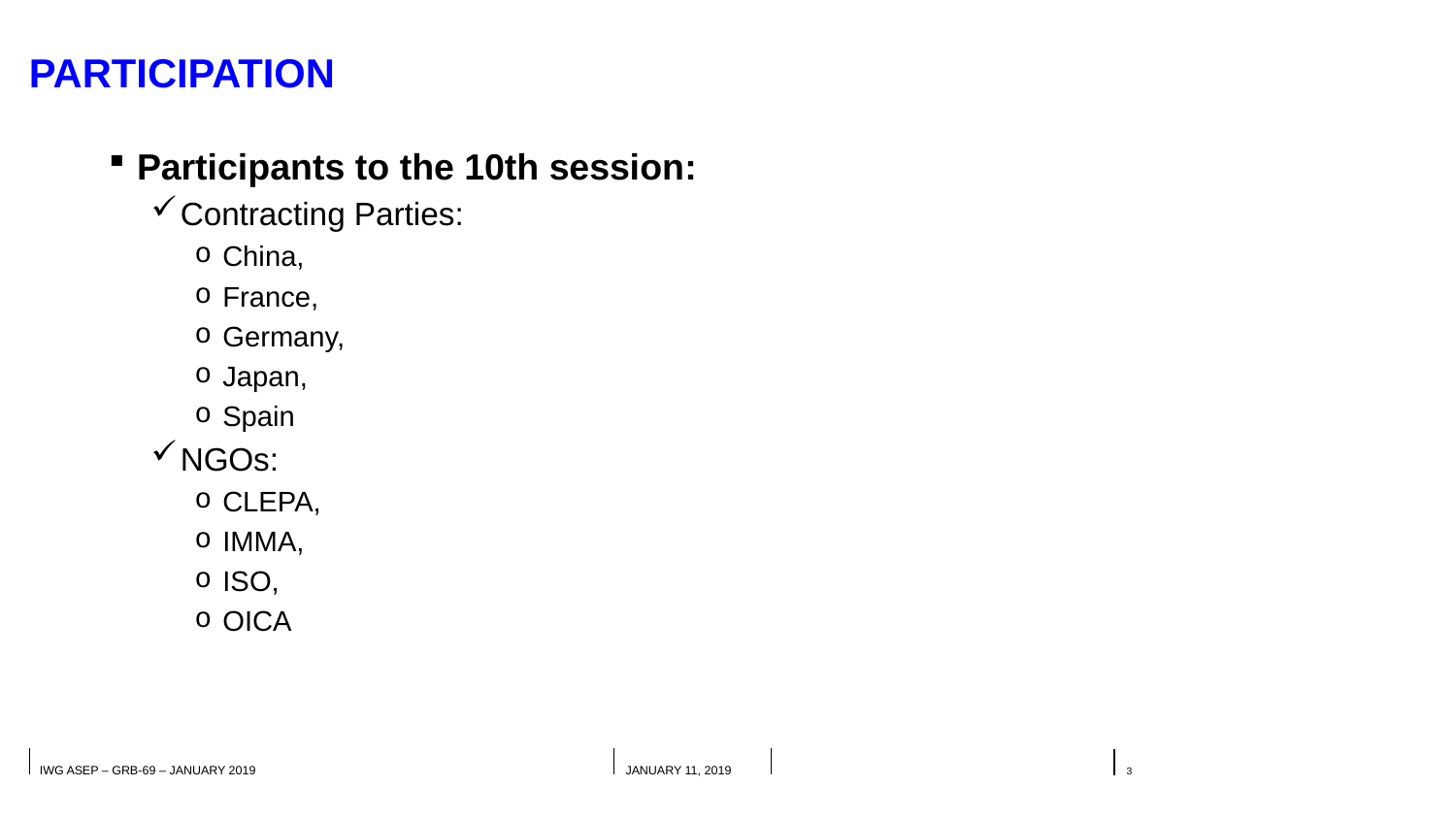

# PARTICIPAtion
Participants to the 10th session:
Contracting Parties:
China,
France,
Germany,
Japan,
Spain
NGOs:
CLEPA,
IMMA,
ISO,
OICA